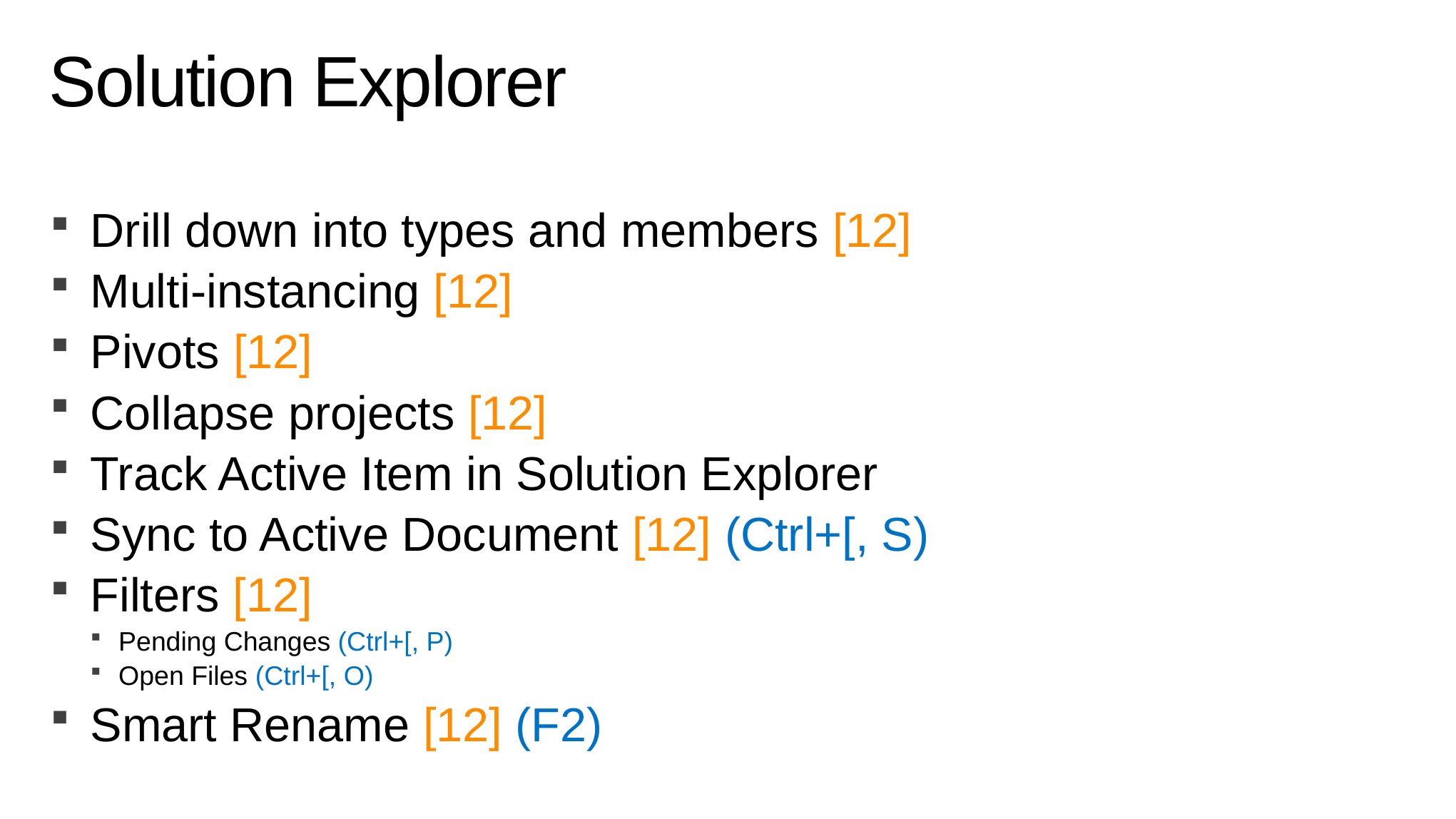

# Solution Explorer
Drill down into types and members [12]
Multi-instancing [12]
Pivots [12]
Collapse projects [12]
Track Active Item in Solution Explorer
Sync to Active Document [12] (Ctrl+[, S)
Filters [12]
Pending Changes (Ctrl+[, P)
Open Files (Ctrl+[, O)
Smart Rename [12] (F2)